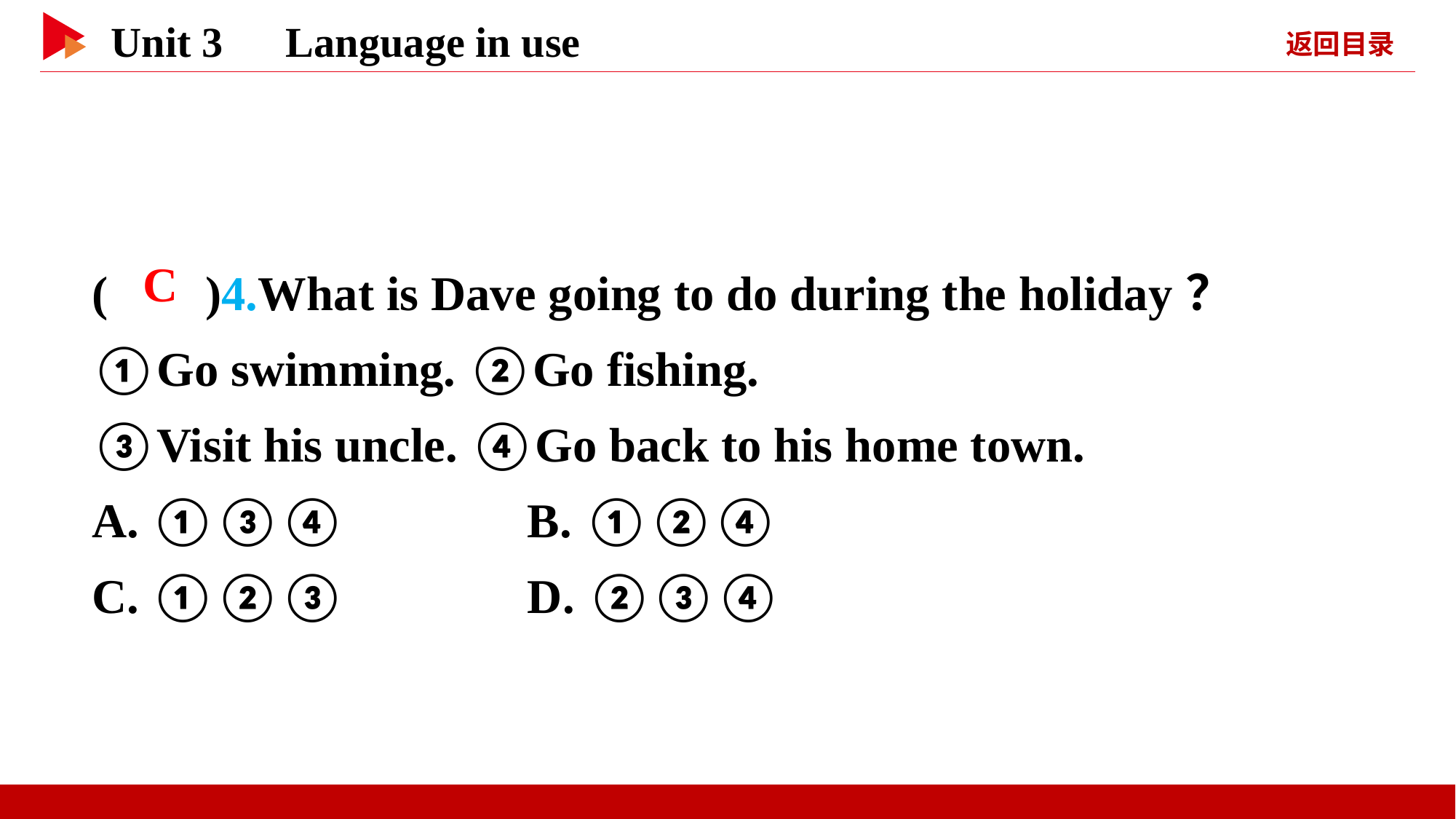

(        )4.What is Dave going to do during the holiday？
①Go swimming. ②Go fishing.
③Visit his uncle. ④Go back to his home town.
A. ①③④               B. ①②④
C. ①②③               D. ②③④
   C